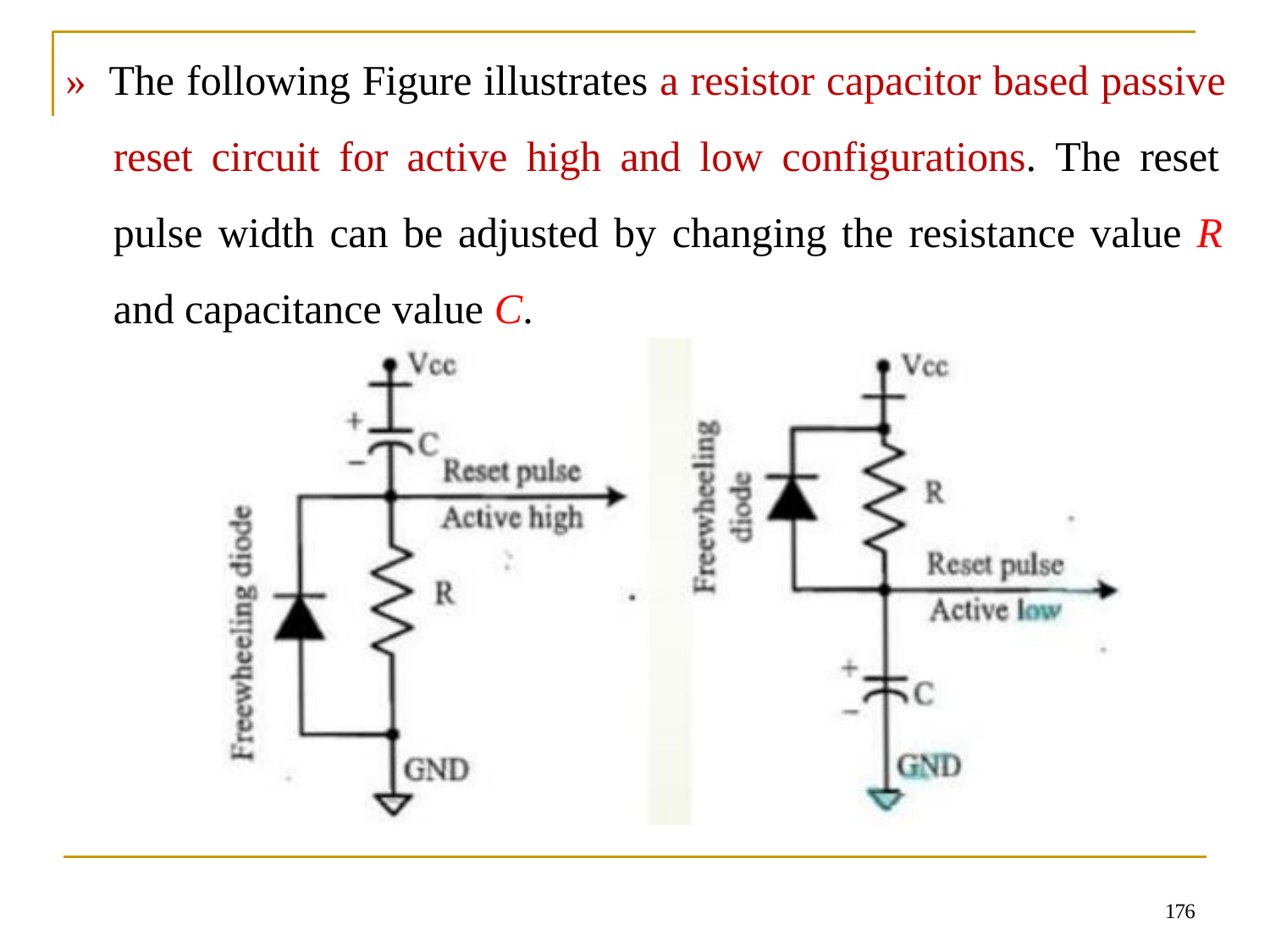

# » The following Figure illustrates a resistor capacitor based passive  reset circuit for active high and low configurations. The reset  pulse width can be adjusted by changing the resistance value R  and capacitance value C.

176